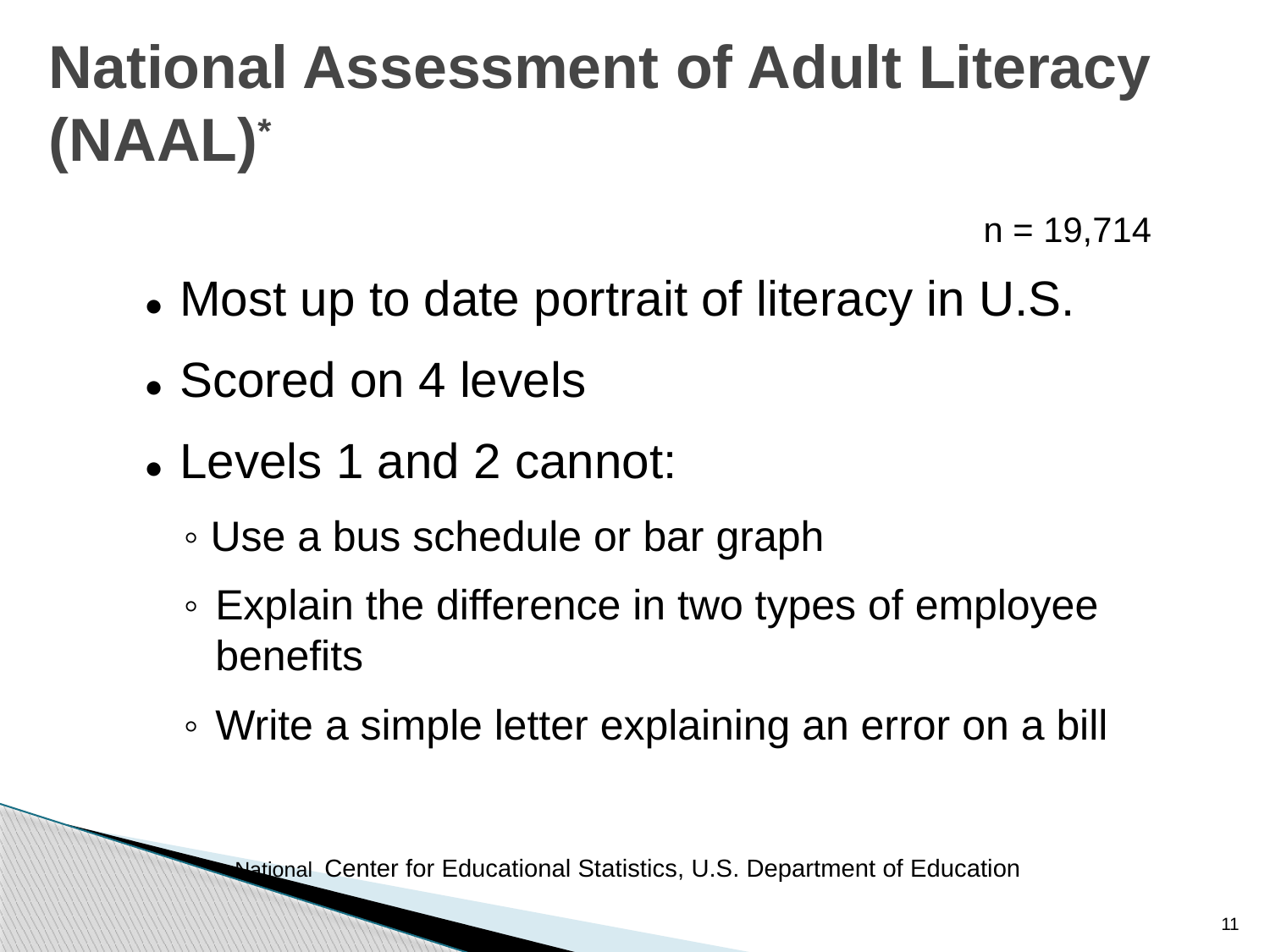

# National Assessment of Adult Literacy (NAAL)*
n = 19,714
●	Most up to date portrait of literacy in U.S.
●	Scored on 4 levels
●	Levels 1 and 2 cannot:
◦ Use a bus schedule or bar graph
◦	Explain the difference in two types of employee benefits
◦	Write a simple letter explaining an error on a bill
National  Center for Educational Statistics, U.S. Department of Education
11